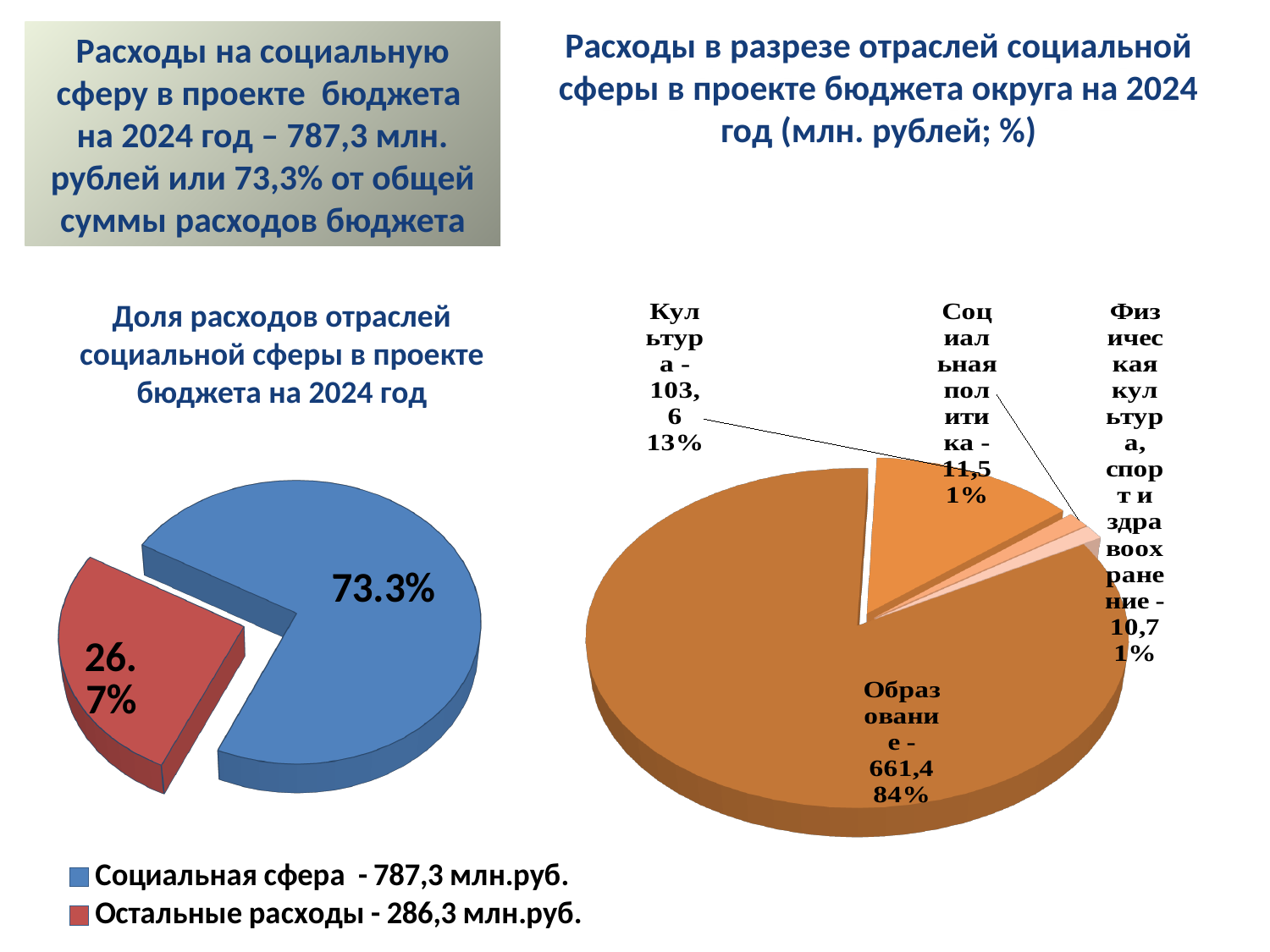

Расходы в разрезе отраслей социальной сферы в проекте бюджета округа на 2024 год (млн. рублей; %)
Расходы на социальную сферу в проекте  бюджета  на 2024 год – 787,3 млн. рублей или 73,3% от общей суммы расходов бюджета

[unsupported chart]

[unsupported chart]

Доля расходов отраслей социальной сферы в проекте бюджета на 2024 год